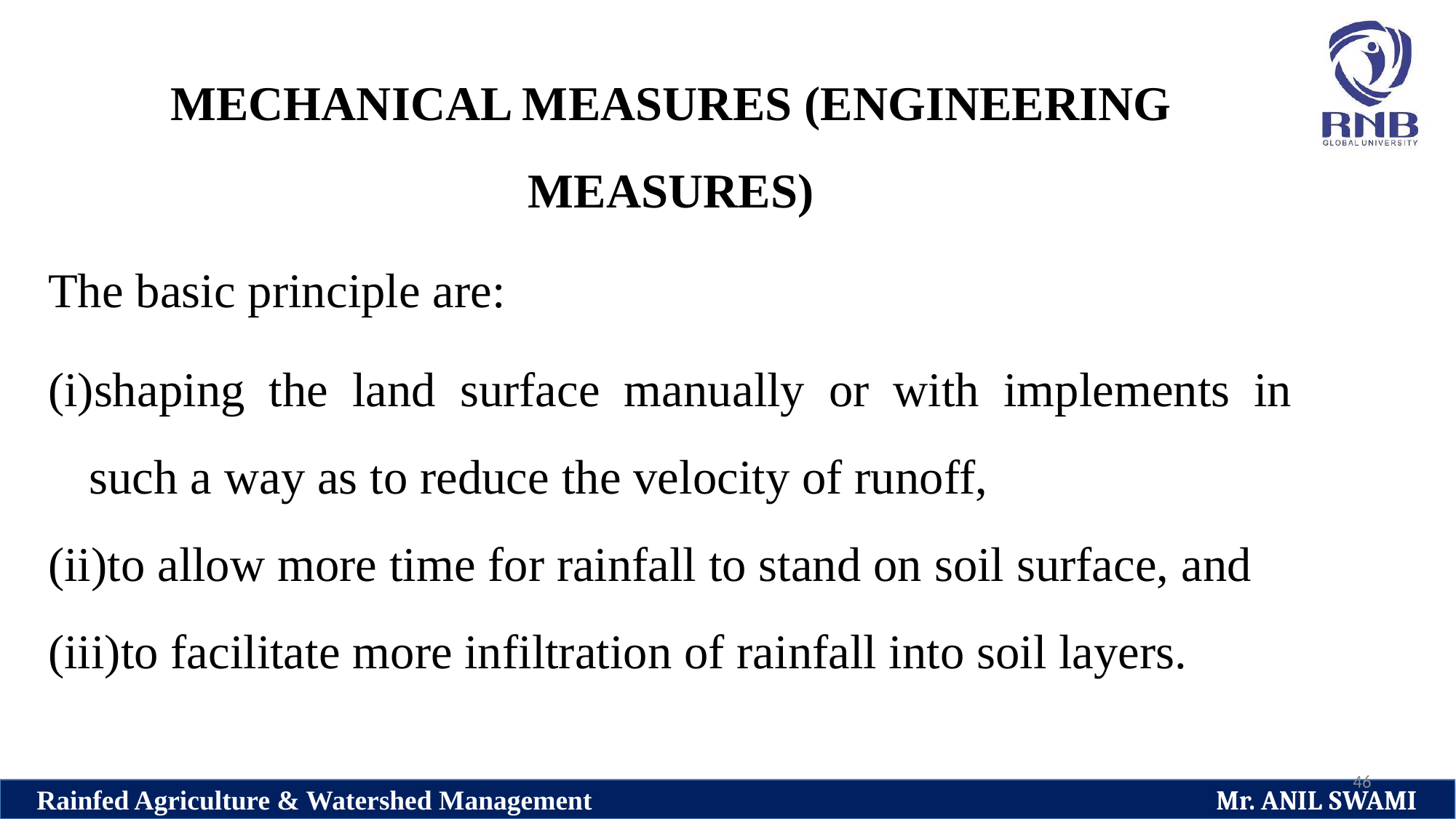

MECHANICAL MEASURES (ENGINEERING MEASURES)
The basic principle are:
shaping the land surface manually or with implements in such a way as to reduce the velocity of runoff,
to allow more time for rainfall to stand on soil surface, and
to facilitate more infiltration of rainfall into soil layers.
46